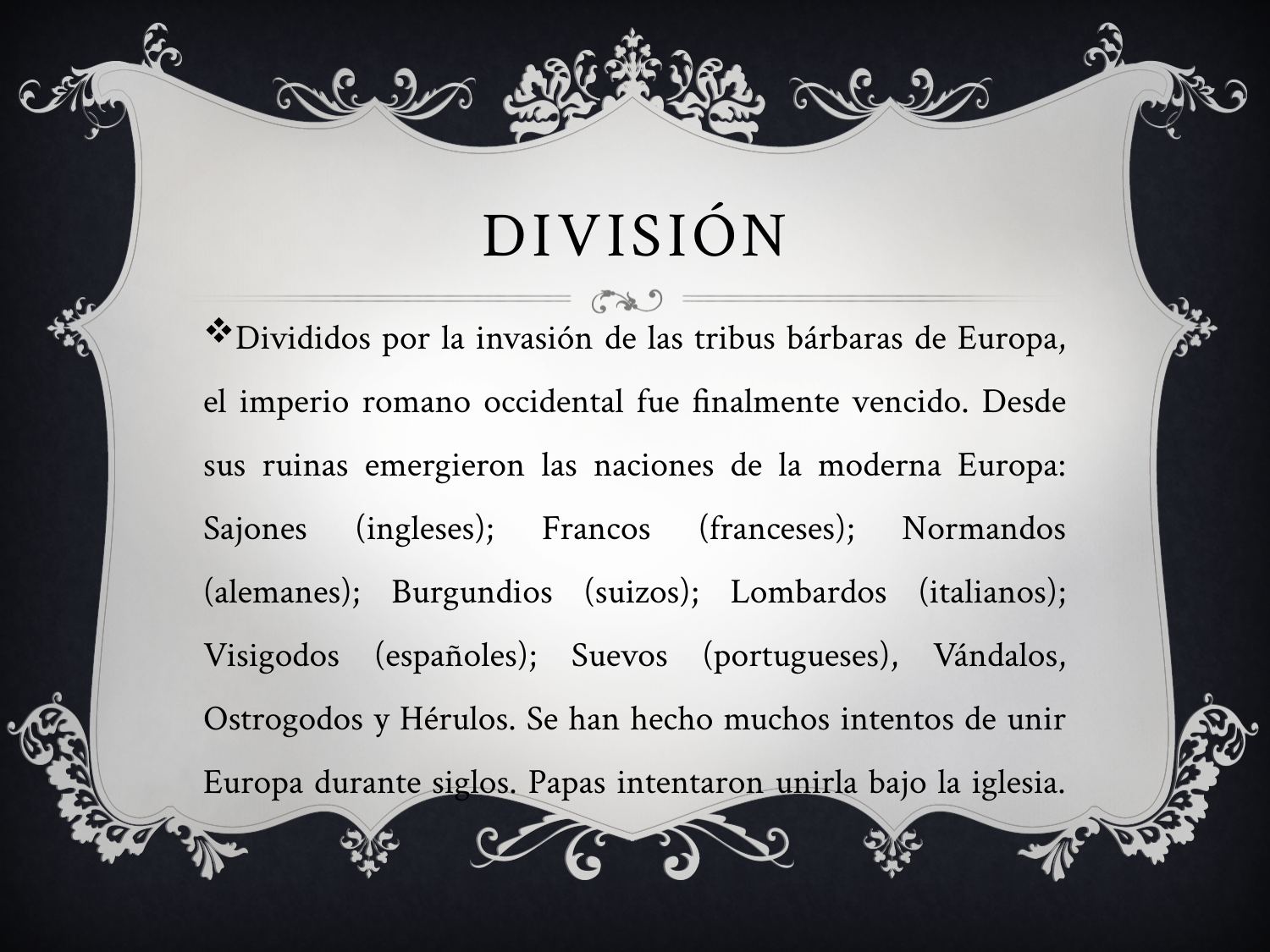

# División
Divididos por la invasión de las tribus bárbaras de Europa, el imperio romano occidental fue finalmente vencido. Desde sus ruinas emergieron las naciones de la moderna Europa: Sajones (ingleses); Francos (franceses); Normandos (alemanes); Burgundios (suizos); Lombardos (italianos); Visigodos (españoles); Suevos (portugueses), Vándalos, Ostrogodos y Hérulos. Se han hecho muchos intentos de unir Europa durante siglos. Papas intentaron unirla bajo la iglesia.